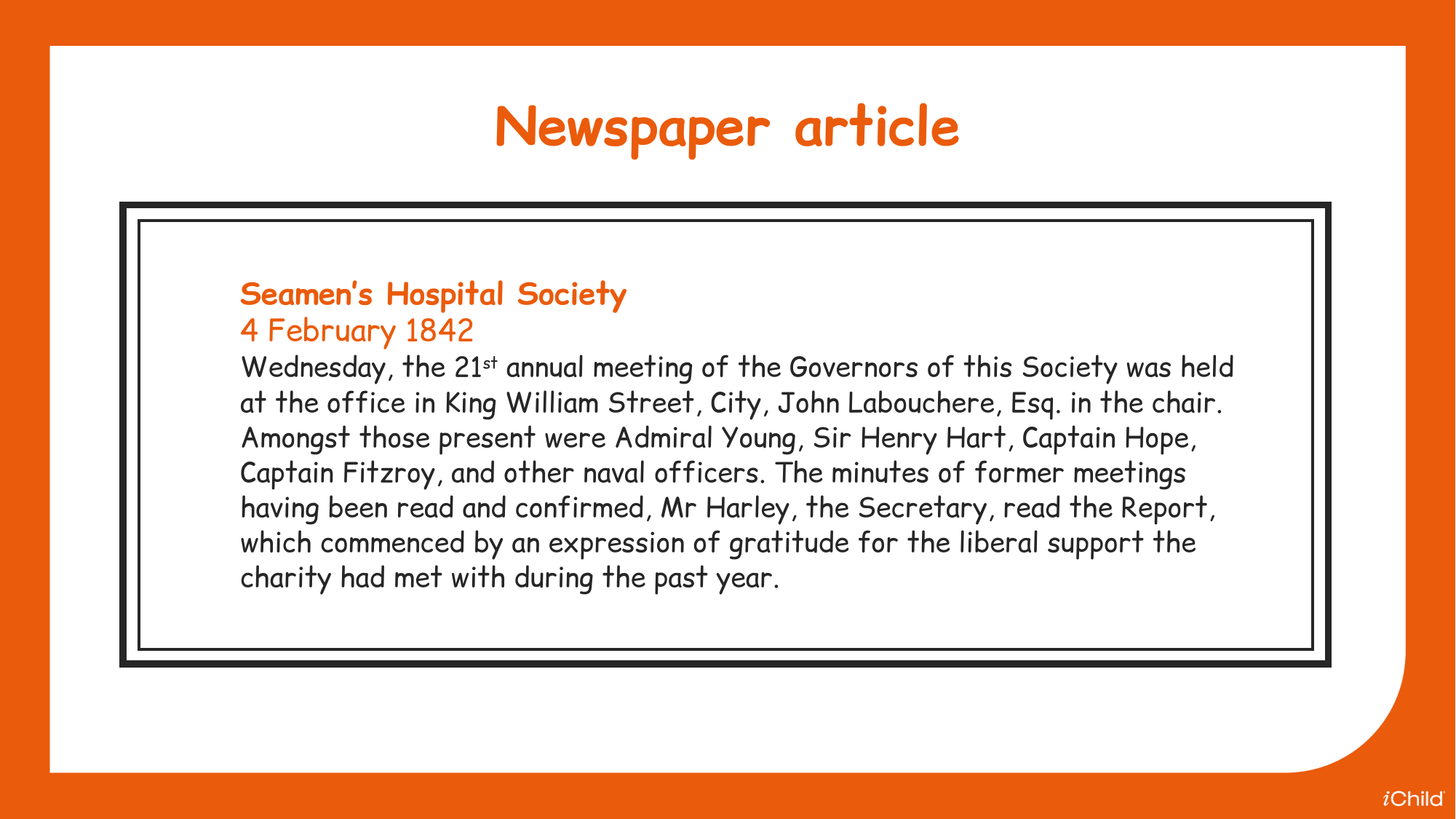

Newspaper article

Seamen’s Hospital Society
4 February 1842
Wednesday, the 21st annual meeting of the Governors of this Society was held at the office in King William Street, City, John Labouchere, Esq. in the chair. Amongst those present were Admiral Young, Sir Henry Hart, Captain Hope, Captain Fitzroy, and other naval officers. The minutes of former meetings having been read and confirmed, Mr Harley, the Secretary, read the Report, which commenced by an expression of gratitude for the liberal support the charity had met with during the past year.